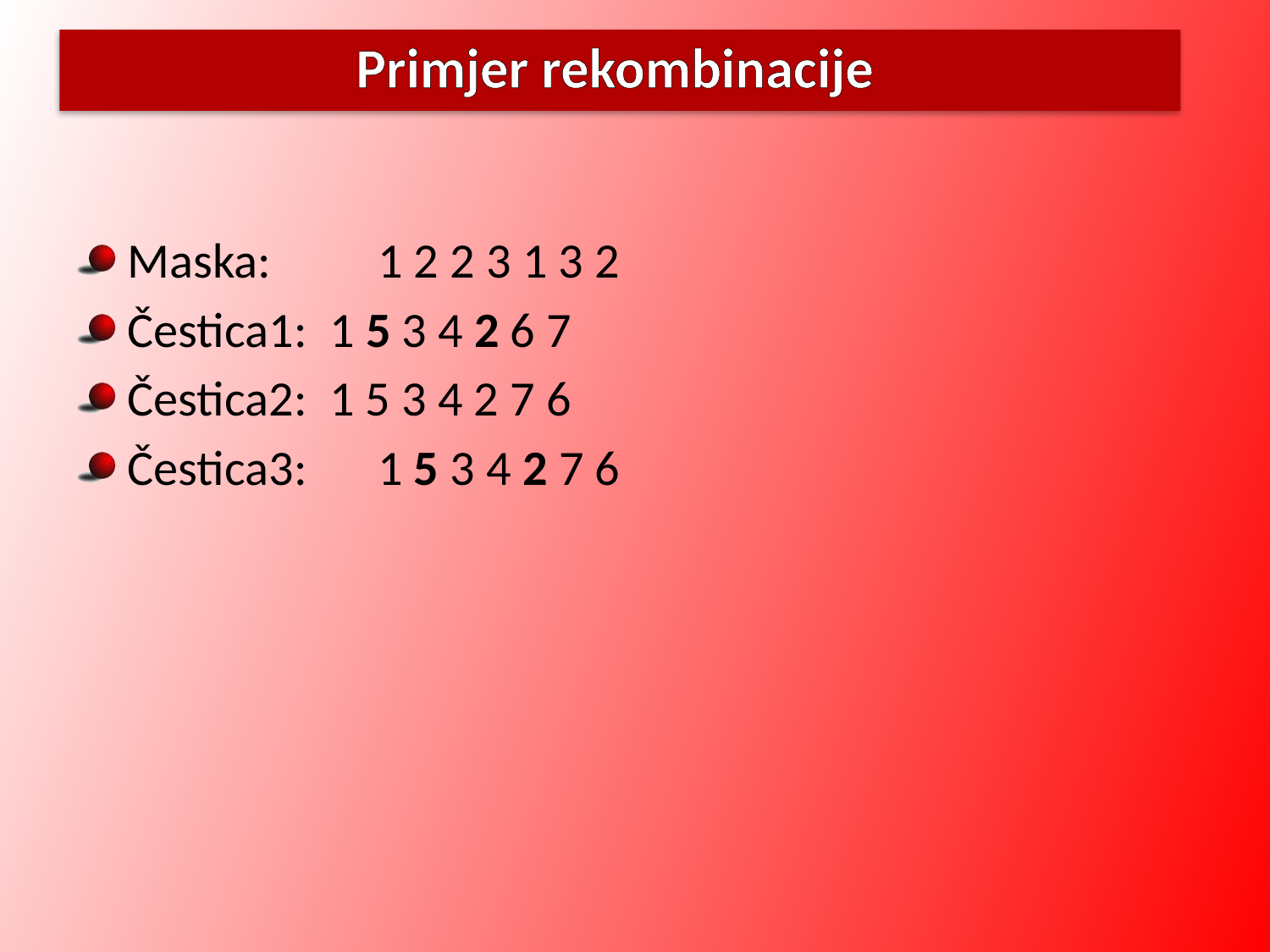

# Primjer rekombinacije
Maska:	1 2 2 3 1 3 2
Čestica1:  1 5 3 4 2 6 7
Čestica2:  1 5 3 4 2 7 6
Čestica3:	1 5 3 4 2 7 6